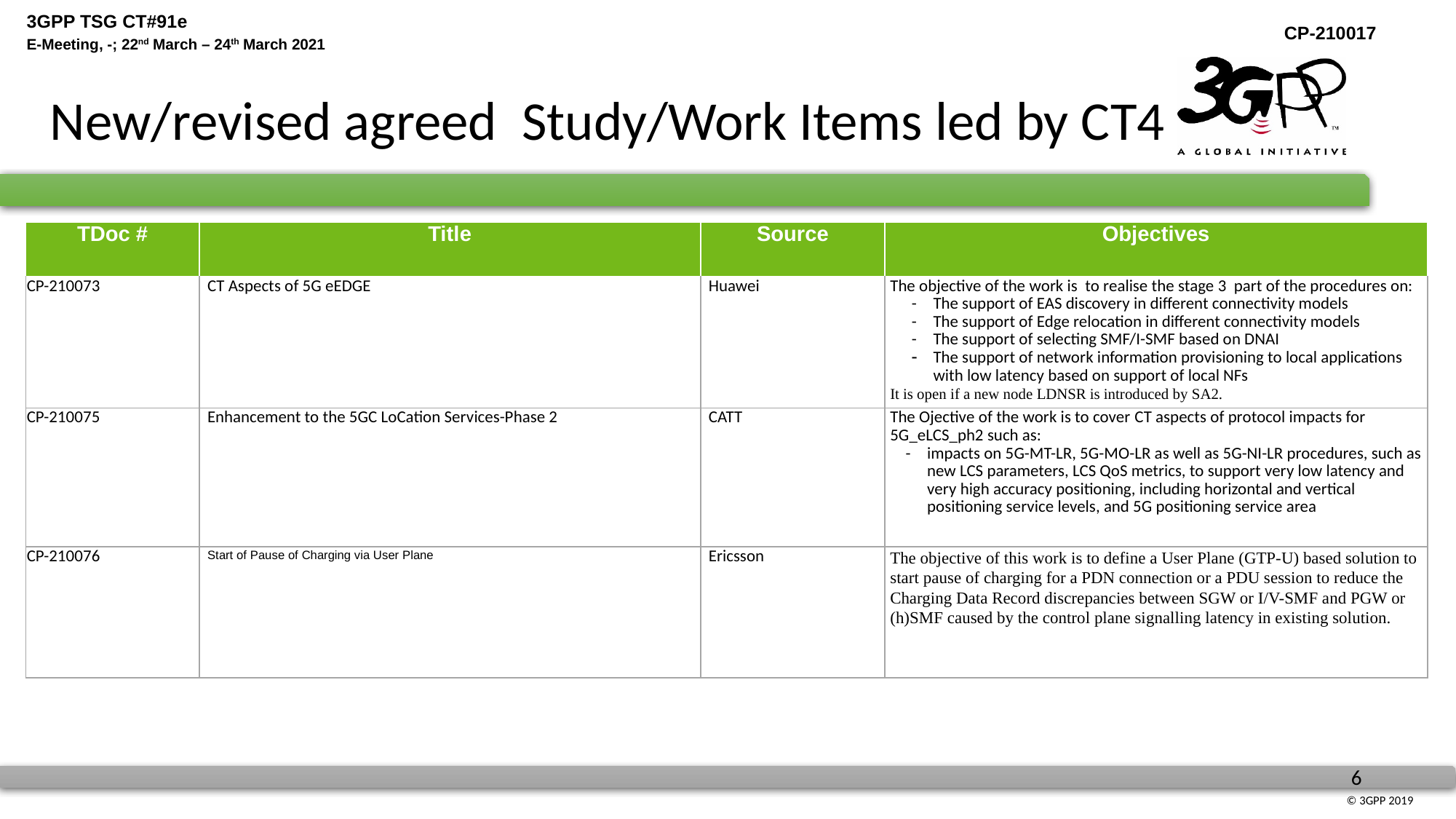

# New/revised agreed  Study/Work Items led by CT4
| TDoc # | Title | Source | Objectives |
| --- | --- | --- | --- |
| CP-210073 | CT Aspects of 5G eEDGE | Huawei | The objective of the work is to realise the stage 3 part of the procedures on: - The support of EAS discovery in different connectivity models - The support of Edge relocation in different connectivity models - The support of selecting SMF/I-SMF based on DNAI The support of network information provisioning to local applications with low latency based on support of local NFs It is open if a new node LDNSR is introduced by SA2. |
| CP-210075 | Enhancement to the 5GC LoCation Services-Phase 2 | CATT | The Ojective of the work is to cover CT aspects of protocol impacts for 5G\_eLCS\_ph2 such as: - impacts on 5G-MT-LR, 5G-MO-LR as well as 5G-NI-LR procedures, such as new LCS parameters, LCS QoS metrics, to support very low latency and very high accuracy positioning, including horizontal and vertical positioning service levels, and 5G positioning service area |
| CP-210076 | Start of Pause of Charging via User Plane | Ericsson | The objective of this work is to define a User Plane (GTP-U) based solution to start pause of charging for a PDN connection or a PDU session to reduce the Charging Data Record discrepancies between SGW or I/V-SMF and PGW or (h)SMF caused by the control plane signalling latency in existing solution. |